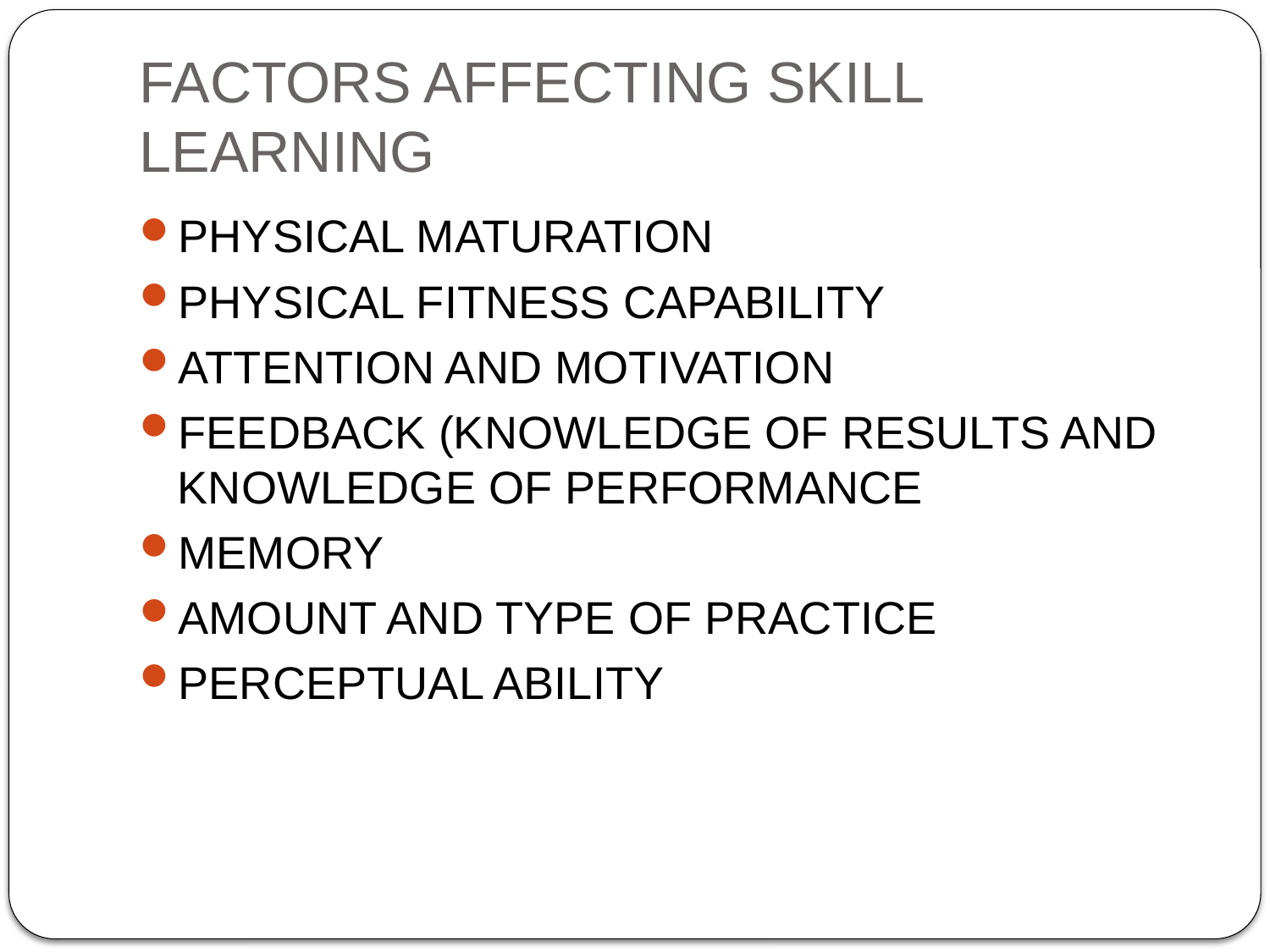

# FACTORS AFFECTING SKILL LEARNING
PHYSICAL MATURATION
PHYSICAL FITNESS CAPABILITY
ATTENTION AND MOTIVATION
FEEDBACK (KNOWLEDGE OF RESULTS AND KNOWLEDGE OF PERFORMANCE
MEMORY
AMOUNT AND TYPE OF PRACTICE
PERCEPTUAL ABILITY